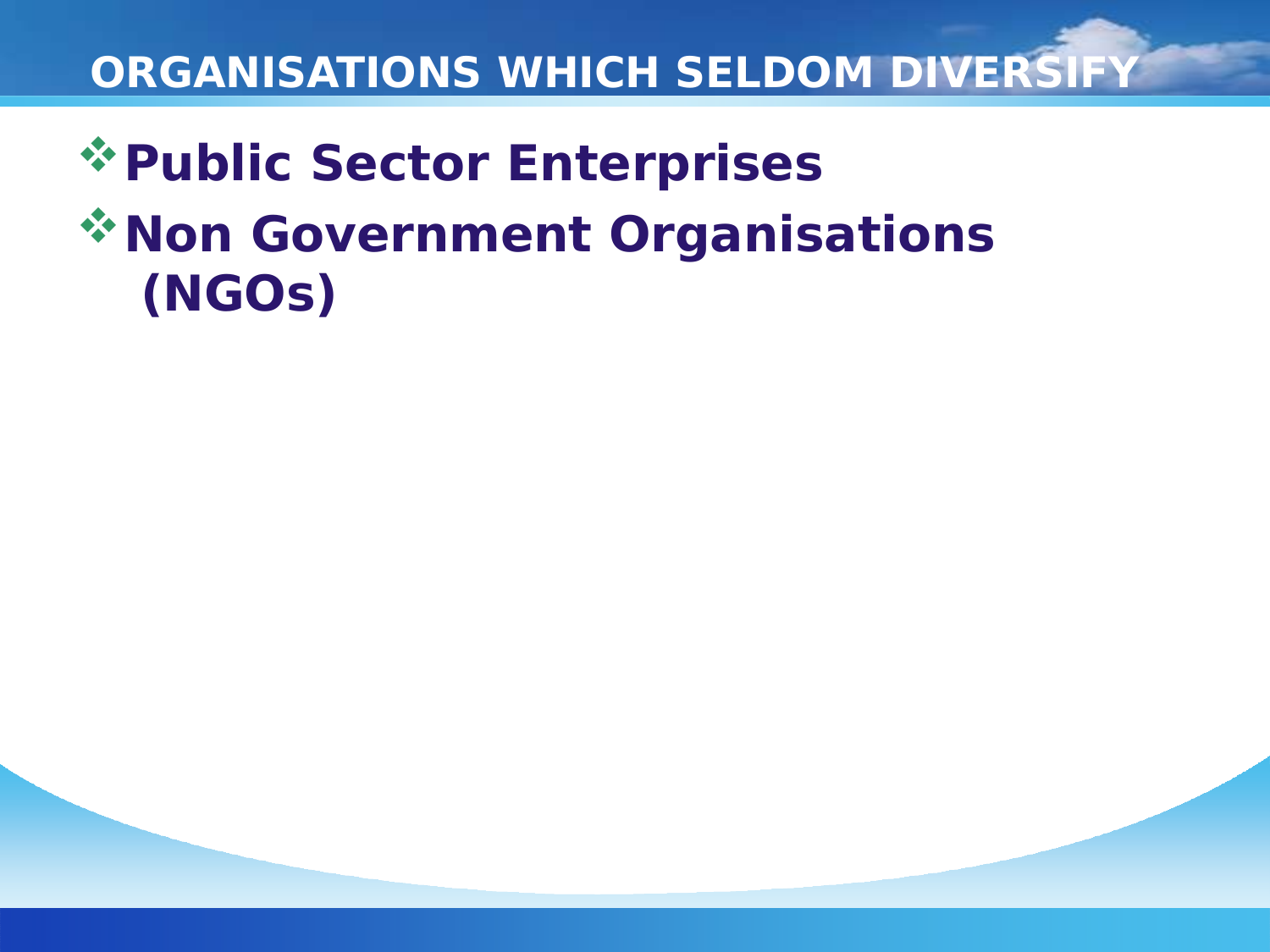

# ORGANISATIONS WHICH SELDOM DIVERSIFY

Public Sector Enterprises
Non Government Organisations  (NGOs)